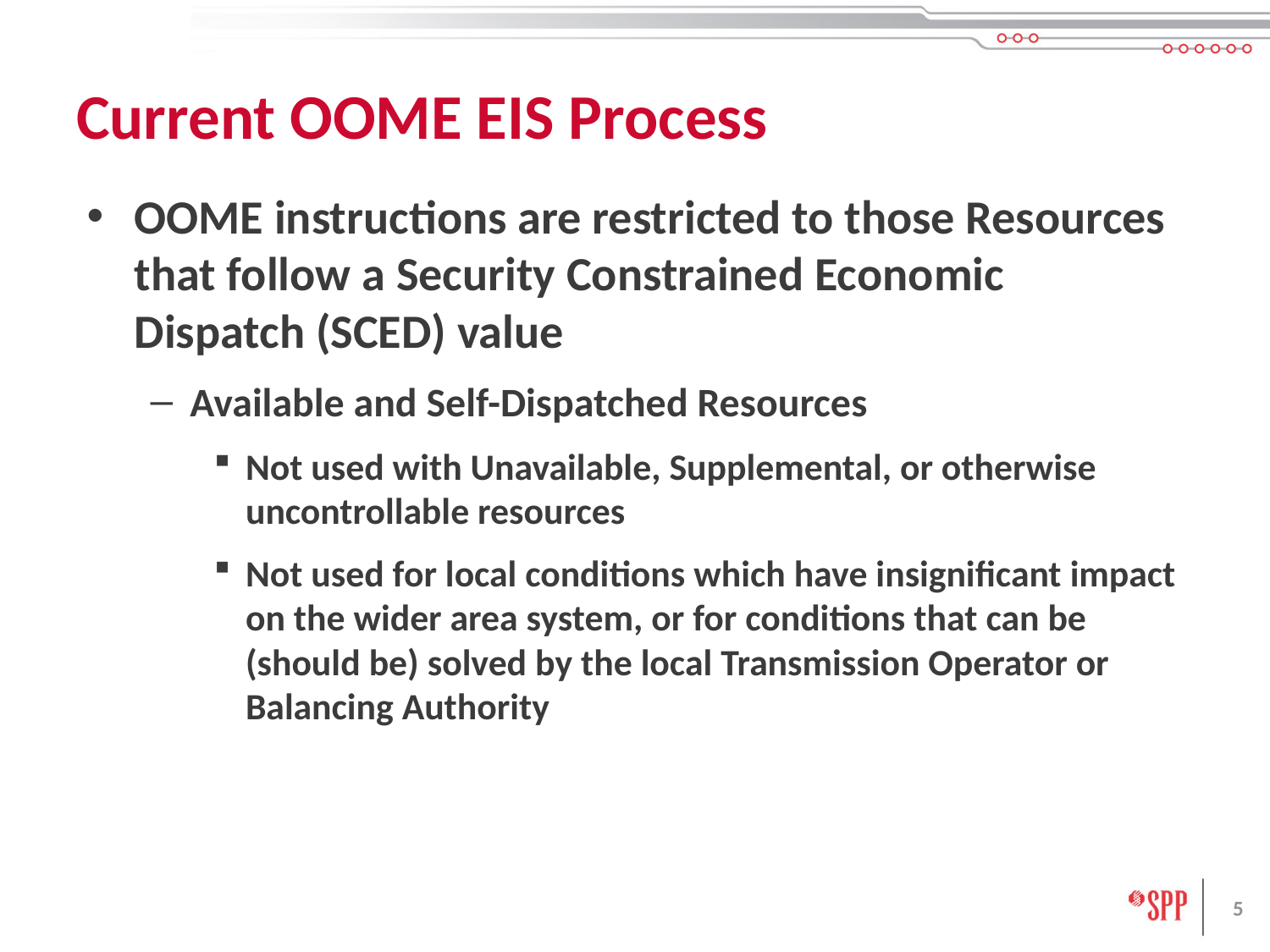

# Current OOME EIS Process
OOME instructions are restricted to those Resources that follow a Security Constrained Economic Dispatch (SCED) value
Available and Self-Dispatched Resources
Not used with Unavailable, Supplemental, or otherwise uncontrollable resources
Not used for local conditions which have insignificant impact on the wider area system, or for conditions that can be (should be) solved by the local Transmission Operator or Balancing Authority

5